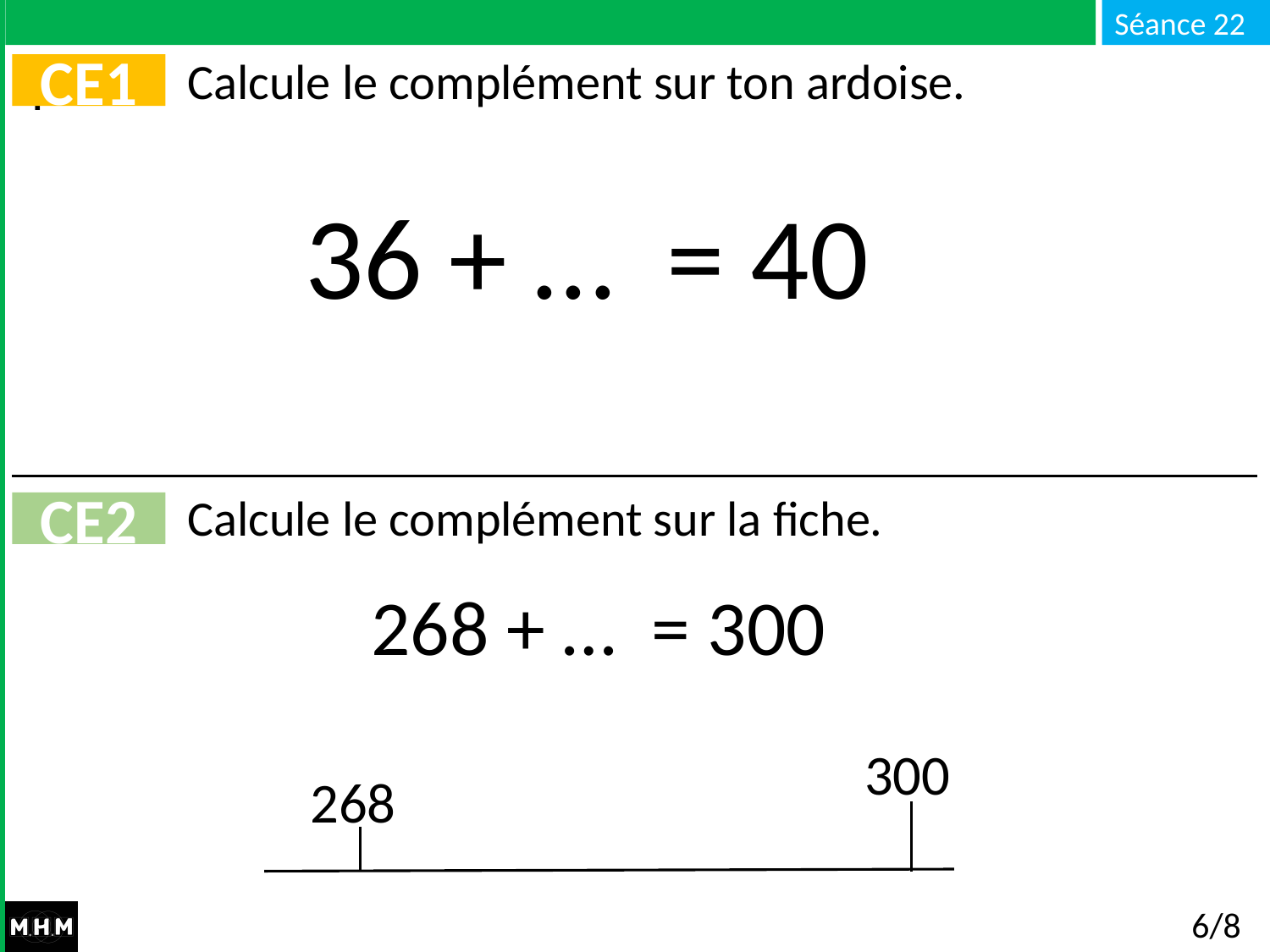

# Calcule le complément sur ton ardoise.
CE1
36 + …  = 40
Calcule le complément sur la fiche.
CE2
 268 + …  = 300
300
268
6/8